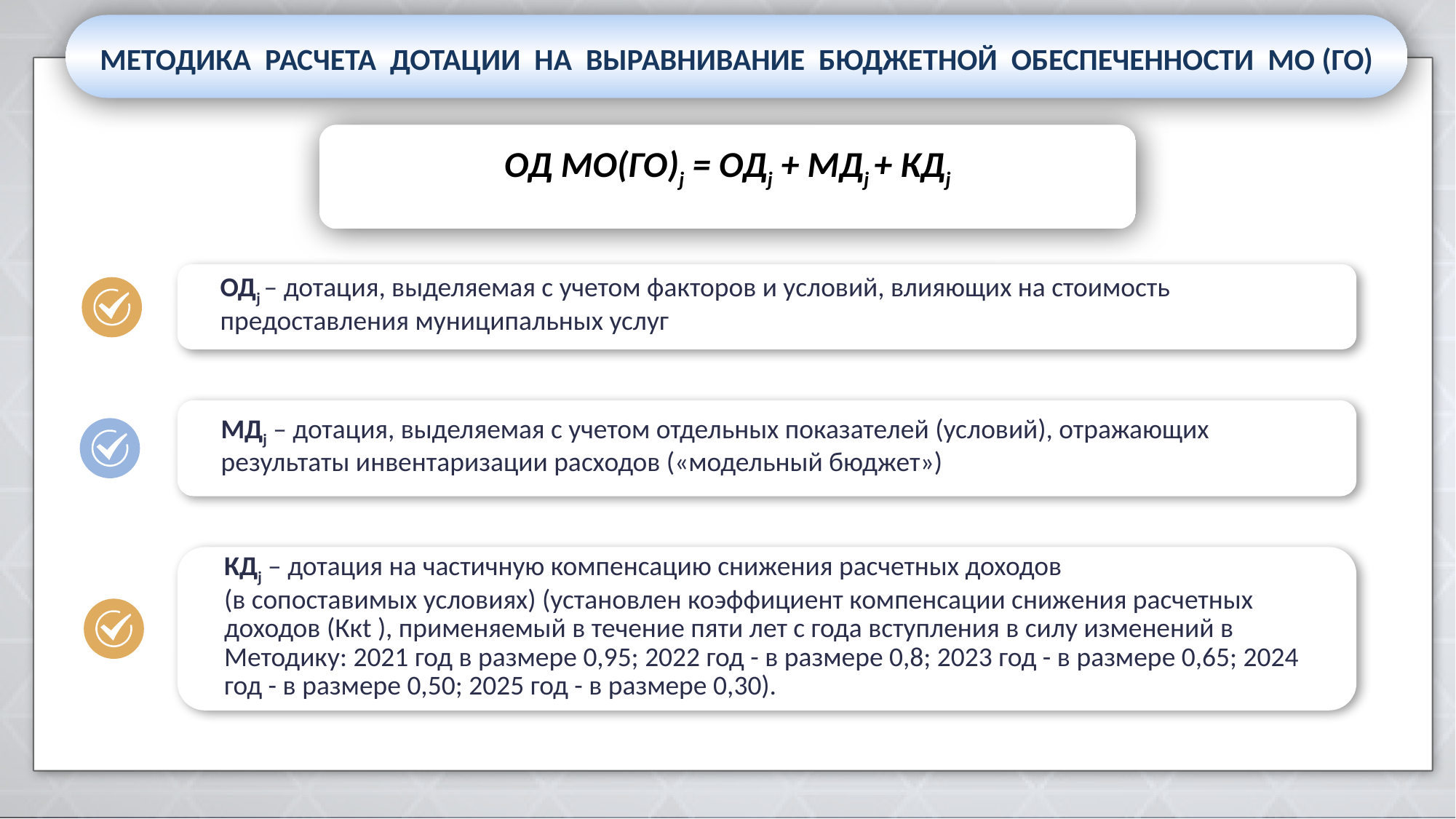

МЕТОДИКА  РАСЧЕТА  ДОТАЦИИ  НА  ВЫРАВНИВАНИЕ  БЮДЖЕТНОЙ  ОБЕСПЕЧЕННОСТИ  МО (ГО)

ОД МО(ГО)j = ОДj + МДj + КДj
ОДj – дотация, выделяемая с учетом факторов и условий, влияющих на стоимость предоставления муниципальных услуг

МДj – дотация, выделяемая с учетом отдельных показателей (условий), отражающих результаты инвентаризации расходов («модельный бюджет»)

КДj – дотация на частичную компенсацию снижения расчетных доходов
(в сопоставимых условиях) (установлен коэффициент компенсации снижения расчетных доходов (Ккt ), применяемый в течение пяти лет с года вступления в силу изменений в Методику: 2021 год в размере 0,95; 2022 год - в размере 0,8; 2023 год - в размере 0,65; 2024 год - в размере 0,50; 2025 год - в размере 0,30).